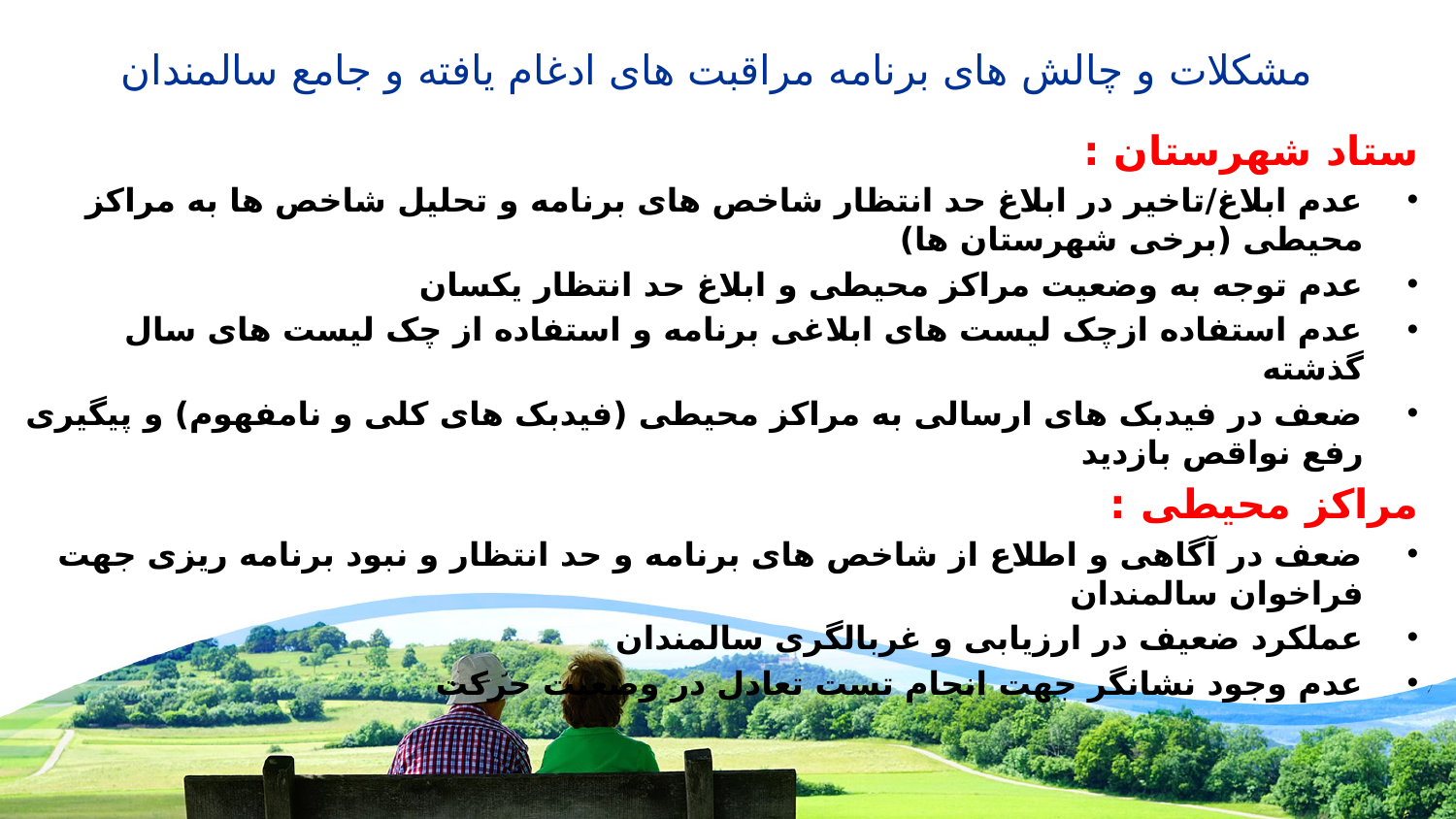

# مشکلات و چالش های برنامه مراقبت های ادغام یافته و جامع سالمندان
ستاد شهرستان :
عدم ابلاغ/تاخیر در ابلاغ حد انتظار شاخص های برنامه و تحلیل شاخص ها به مراکز محیطی (برخی شهرستان ها)
عدم توجه به وضعیت مراکز محیطی و ابلاغ حد انتظار یکسان
عدم استفاده ازچک لیست های ابلاغی برنامه و استفاده از چک لیست های سال گذشته
ضعف در فیدبک های ارسالی به مراکز محیطی (فیدبک های کلی و نامفهوم) و پیگیری رفع نواقص بازدید
مراکز محیطی :
ضعف در آگاهی و اطلاع از شاخص های برنامه و حد انتظار و نبود برنامه ریزی جهت فراخوان سالمندان
عملکرد ضعیف در ارزیابی و غربالگری سالمندان
عدم وجود نشانگر جهت انجام تست تعادل در وضعیت حرکت